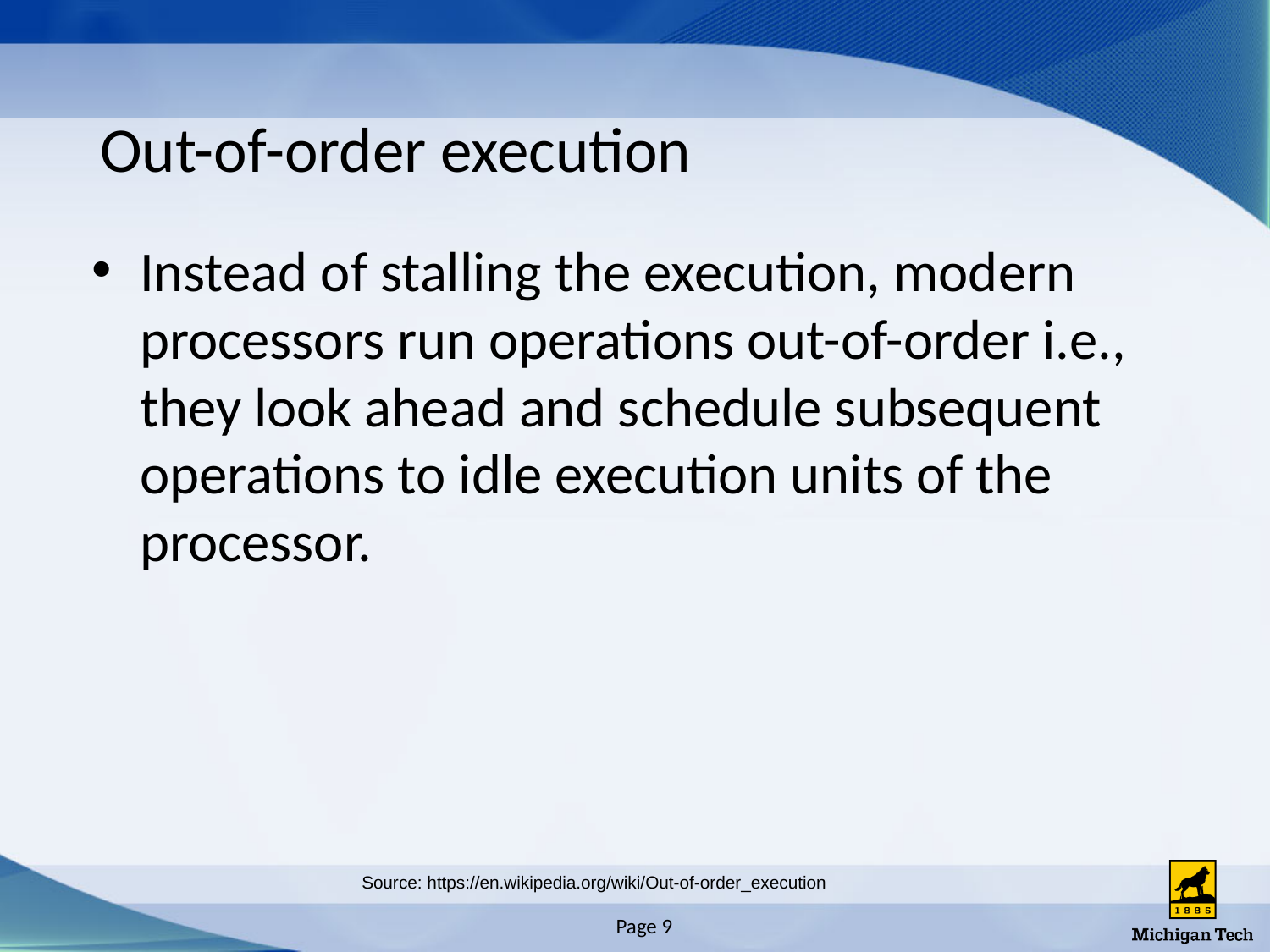

# Out-of-order execution
Instead of stalling the execution, modern processors run operations out-of-order i.e., they look ahead and schedule subsequent operations to idle execution units of the processor.
Source: https://en.wikipedia.org/wiki/Out-of-order_execution